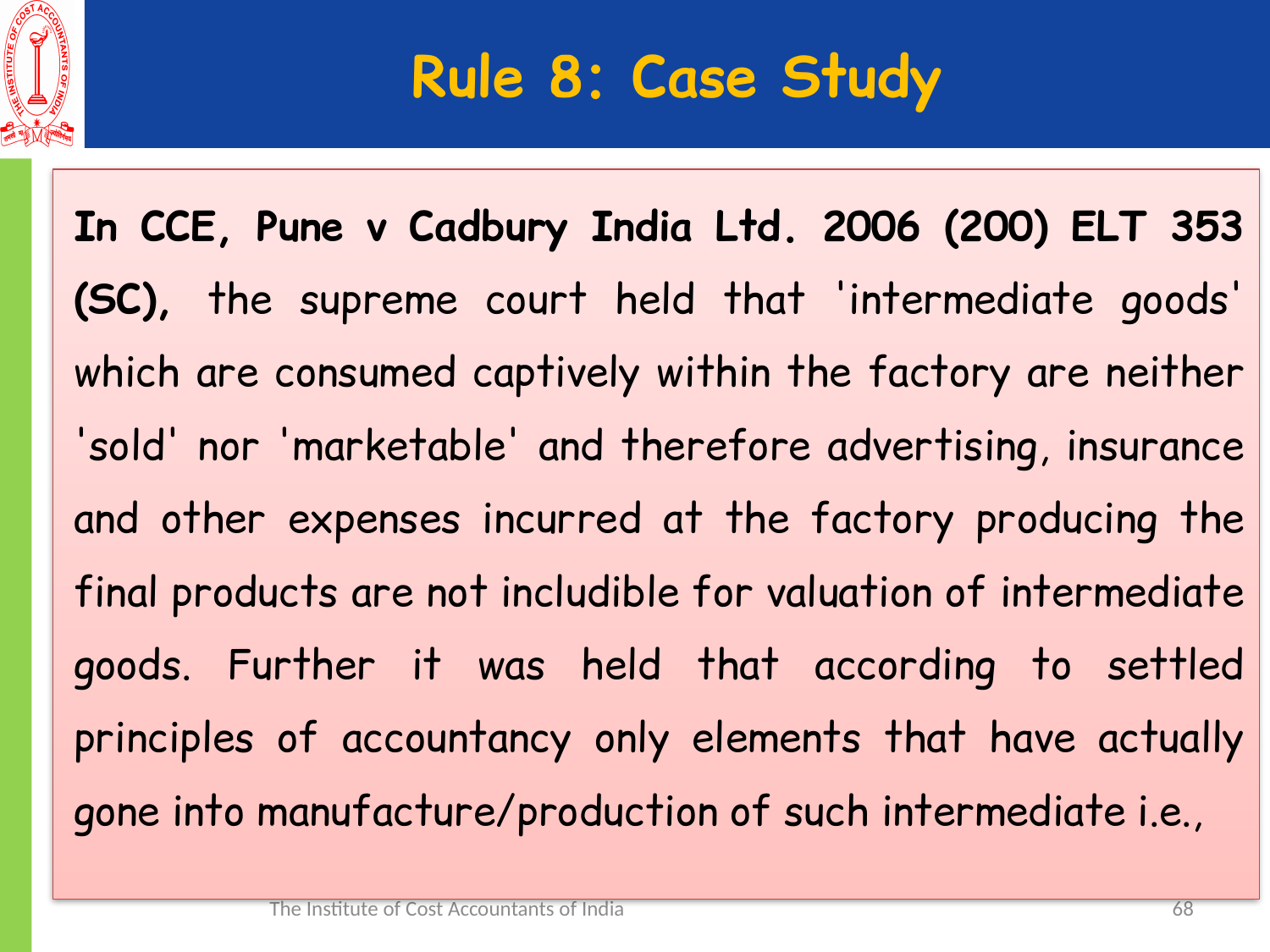

# Rule 8: Case Study
In CCE, Pune v Cadbury India Ltd. 2006 (200) ELT 353 (SC), the supreme court held that 'intermediate goods' which are consumed captively within the factory are neither 'sold' nor 'marketable' and therefore advertising, insurance and other expenses incurred at the factory producing the final products are not includible for valuation of intermediate goods. Further it was held that according to settled principles of accountancy only elements that have actually gone into manufacture/production of such intermediate i.e.,
The Institute of Cost Accountants of India
68